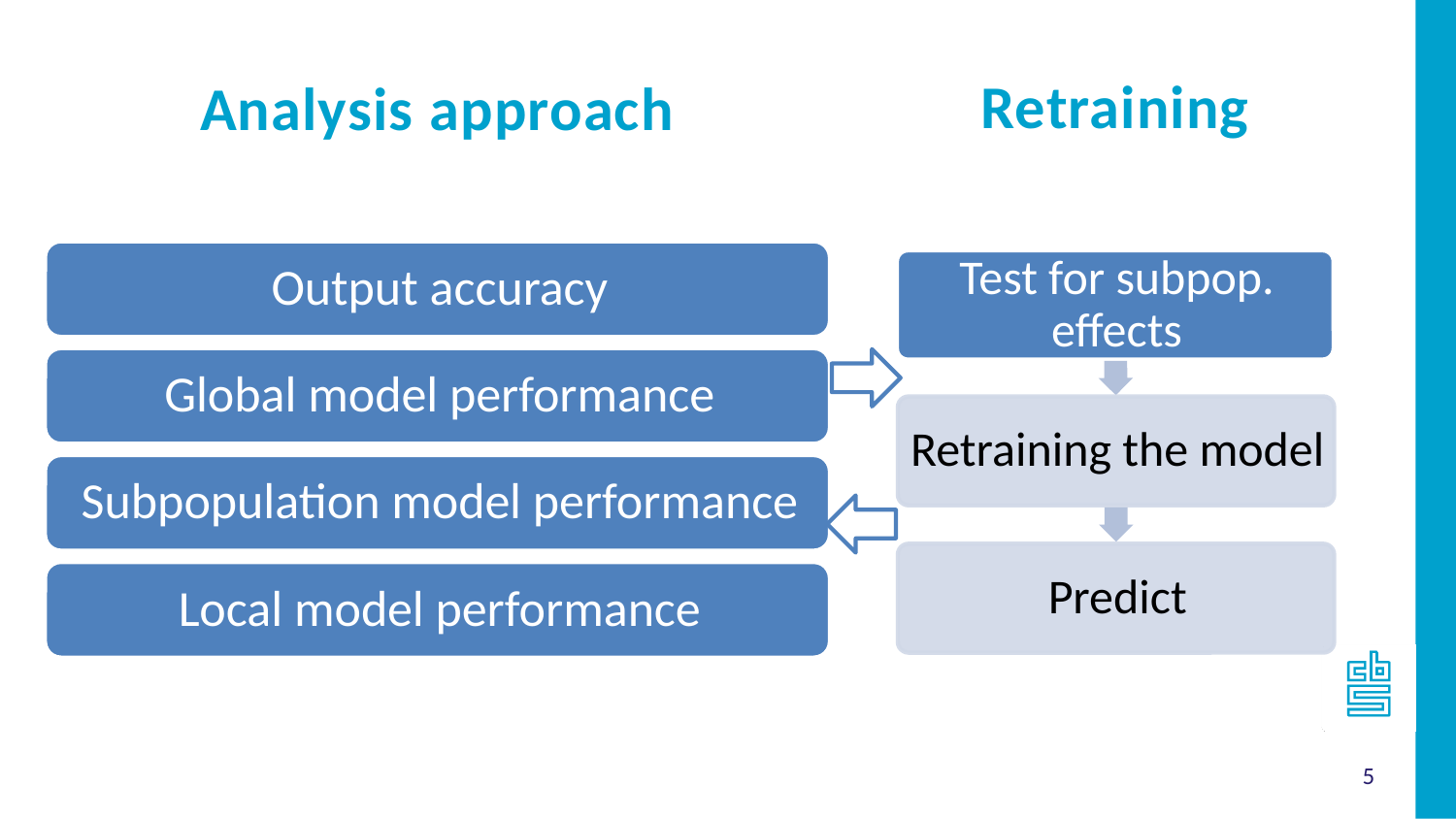

Retraining
Analysis approach
Output accuracy
Global model performance
Subpopulation model performance
Local model performance

Test for subpop. effects
Retraining the model
Predict

5